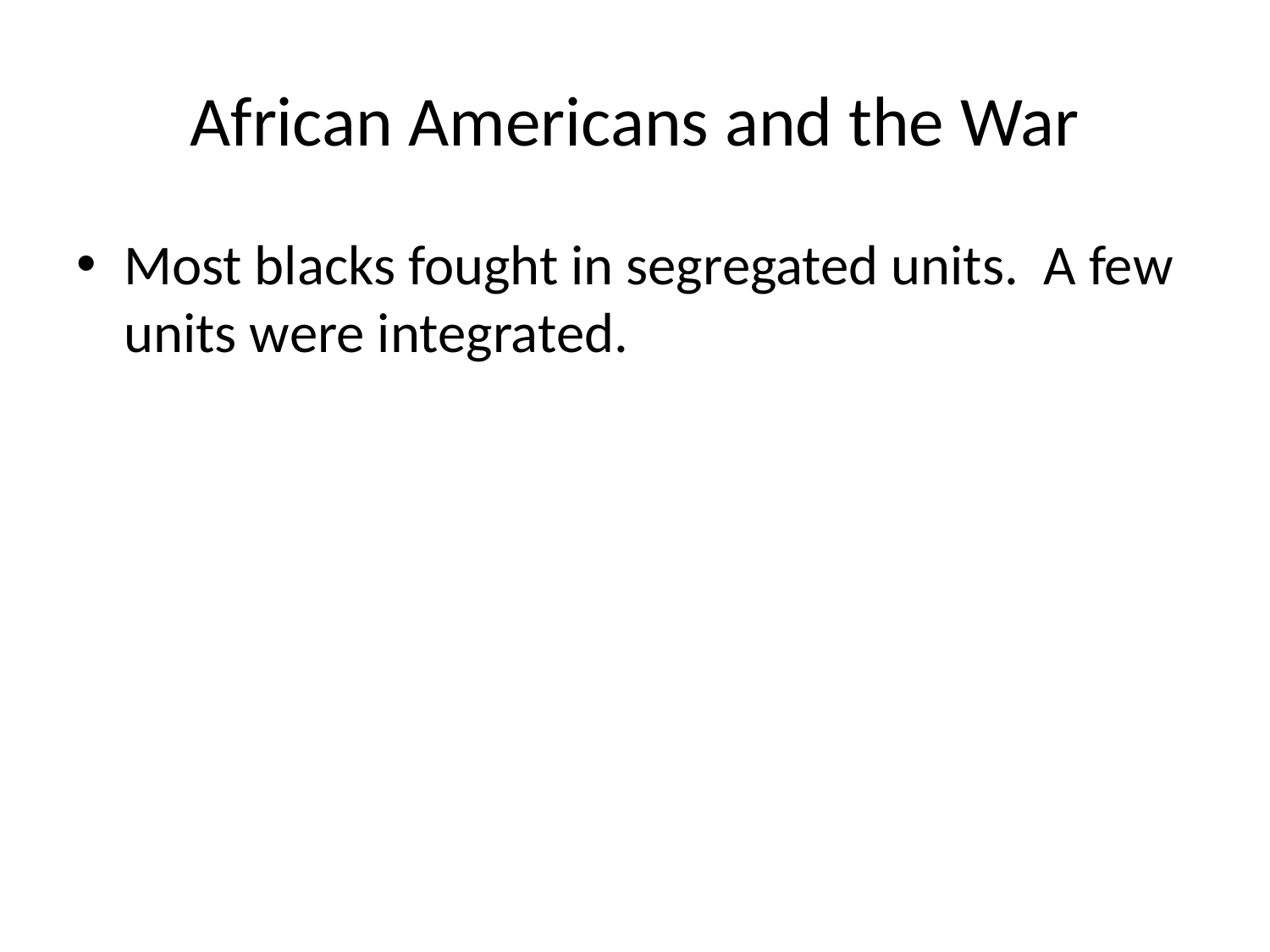

# African Americans and the War
Most blacks fought in segregated units.  A few units were integrated.